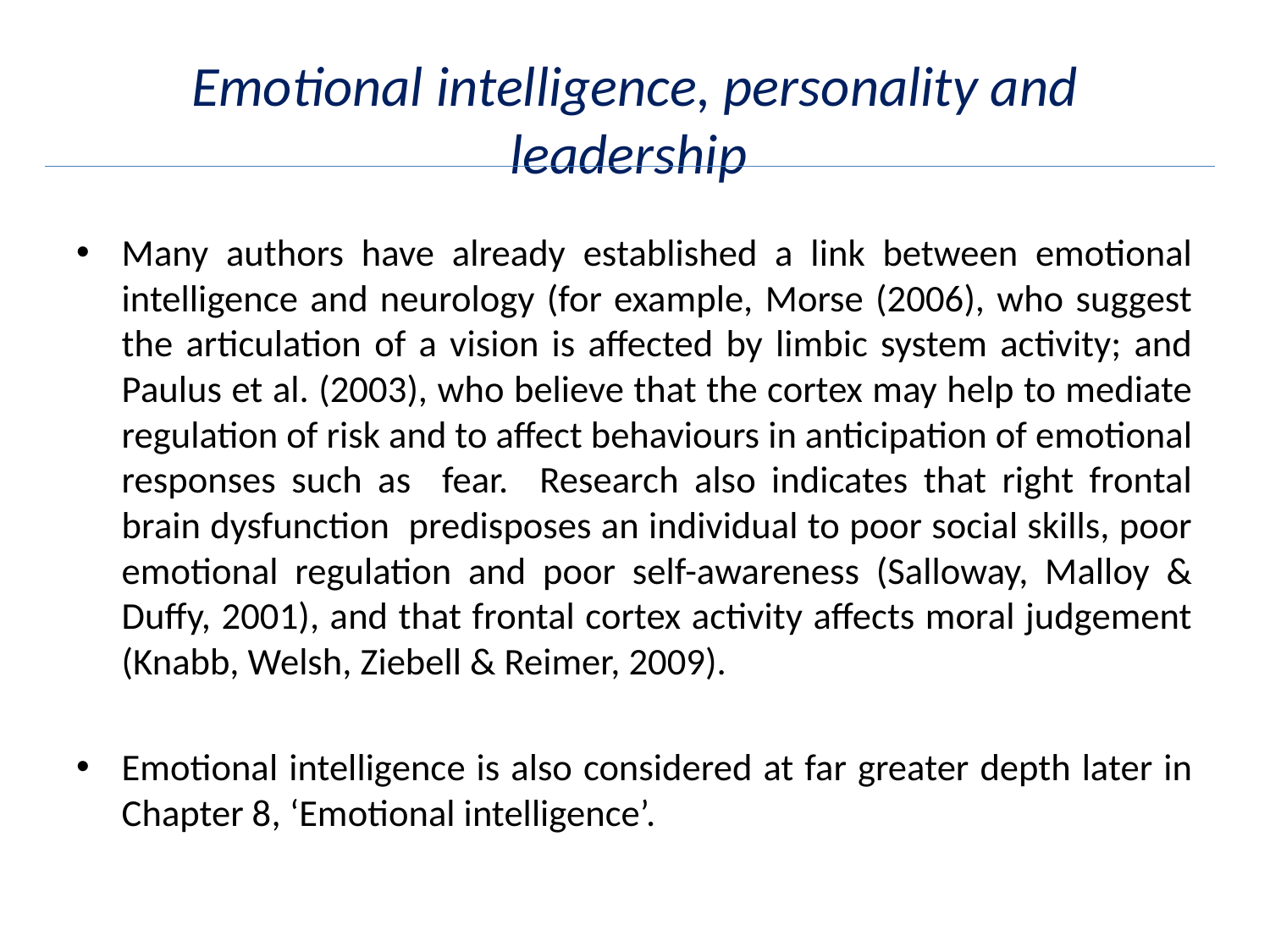

# Emotional intelligence, personality and leadership
Many authors have already established a link between emotional intelligence and neurology (for example, Morse (2006), who suggest the articulation of a vision is affected by limbic system activity; and Paulus et al. (2003), who believe that the cortex may help to mediate regulation of risk and to affect behaviours in anticipation of emotional responses such as  fear.  Research also indicates that right frontal brain dysfunction  predisposes an individual to poor social skills, poor emotional regulation and poor self-awareness (Salloway, Malloy & Duffy, 2001), and that frontal cortex activity affects moral judgement (Knabb, Welsh, Ziebell & Reimer, 2009).

Emotional intelligence is also considered at far greater depth later in Chapter 8, ‘Emotional intelligence’.